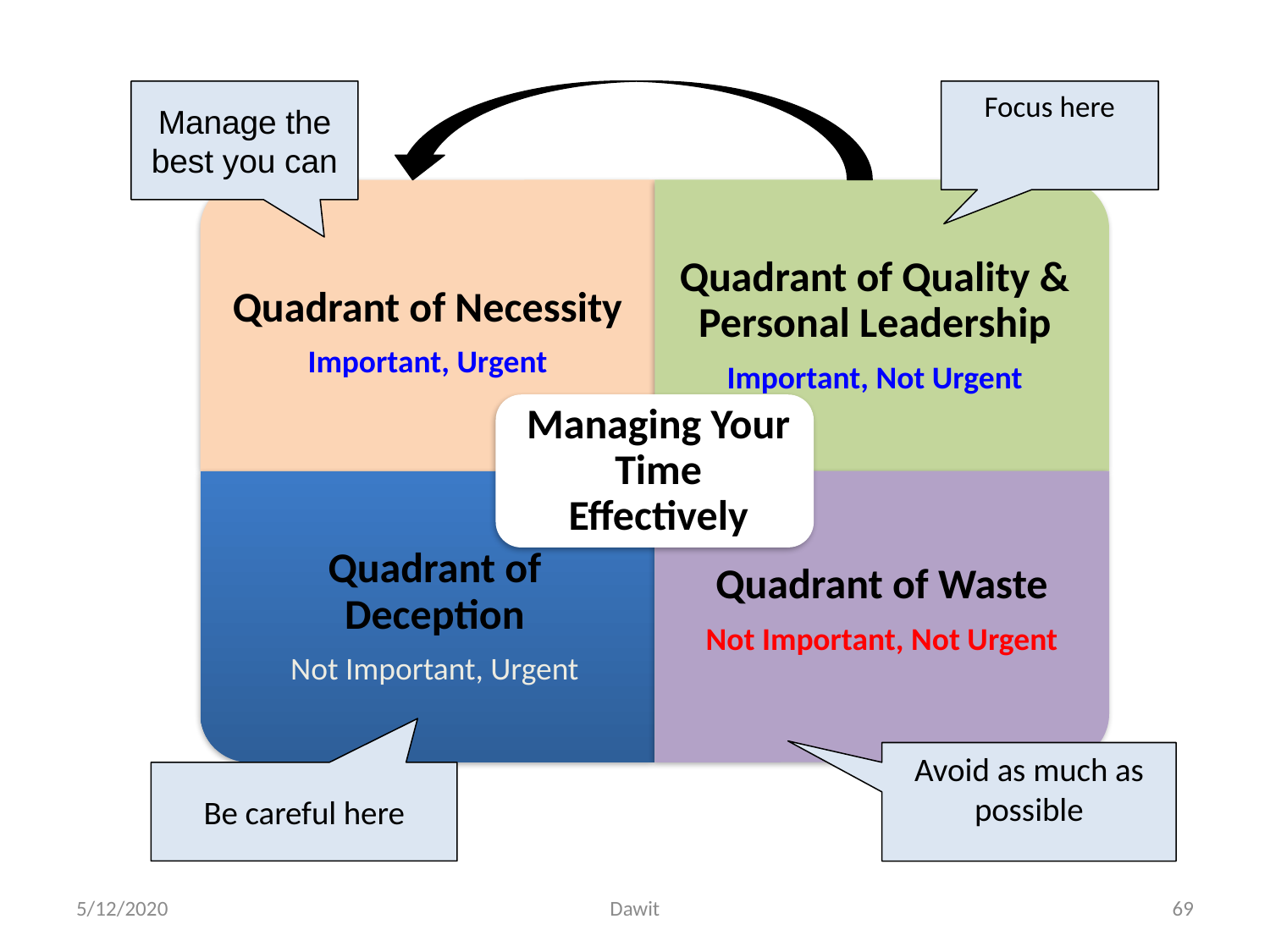

Manage the best you can
Focus here
Quadrant of Necessity
Important, Urgent
Quadrant of Quality & Personal Leadership
Important, Not Urgent
Quadrant of Deception
Not Important, Urgent
Quadrant of Waste
Not Important, Not Urgent
Managing Your Time Effectively
Avoid as much as possible
Be careful here
5/12/2020
Dawit
69